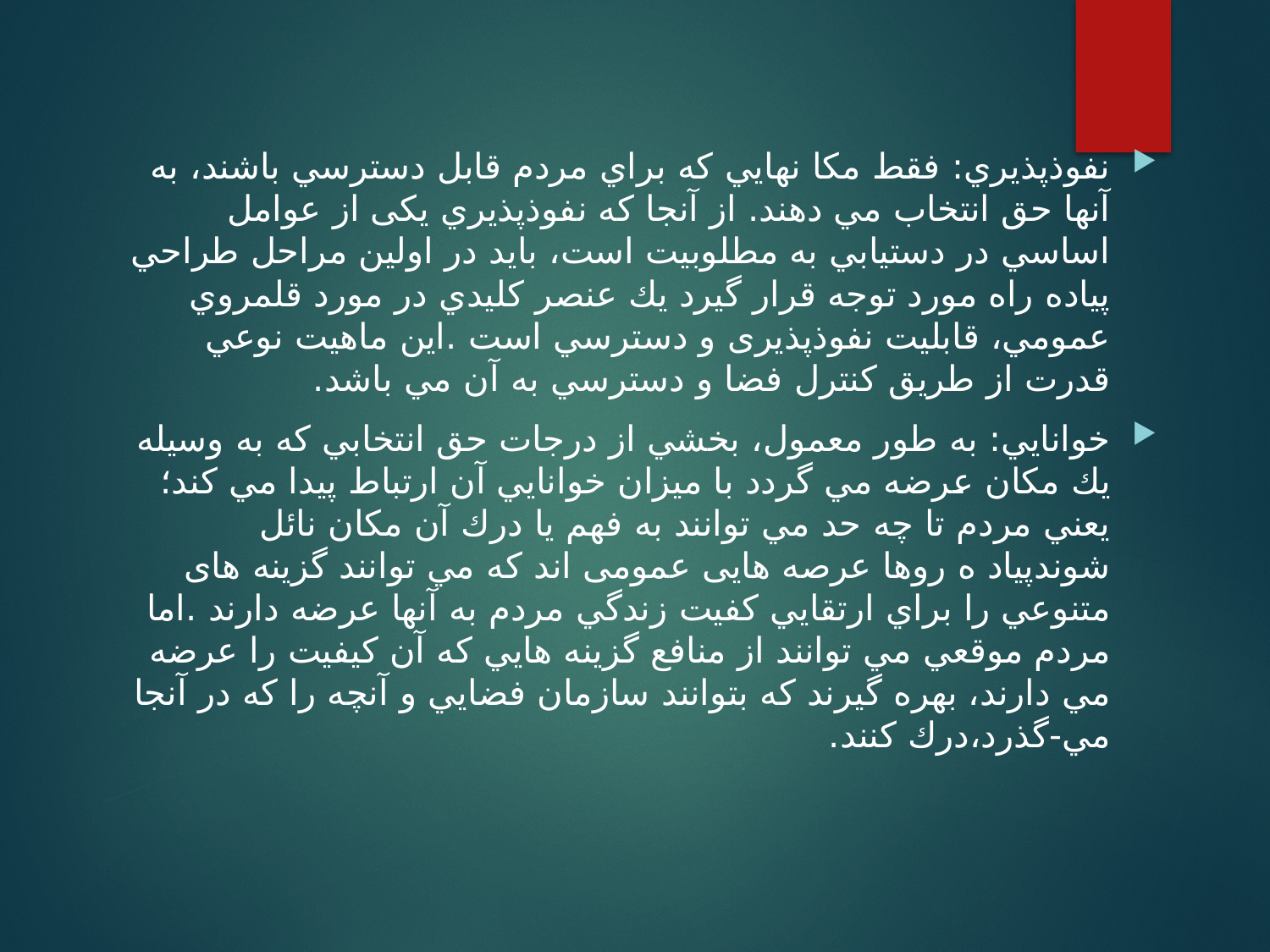

نفوذپذيري: فقط مكا نهايي كه براي مردم قابل دسترسي باشند، به آنها حق انتخاب مي دهند. از آنجا كه نفوذپذيري یکی از عوامل اساسي در دستيابي به مطلوبيت است، بايد در اولين مراحل طراحي پیاده راه مورد توجه قرار گيرد يك عنصر كليدي در مورد قلمروي عمومي، قابليت نفوذپذیری و دسترسي است .اين ماهيت نوعي قدرت از طريق كنترل فضا و دسترسي به آن مي باشد.
خوانايي: به طور معمول، بخشي از درجات حق انتخابي كه به وسيله يك مكان عرضه مي گردد با ميزان خوانايي آن ارتباط پيدا مي کند؛ يعني مردم تا چه حد مي توانند به فهم يا درك آن مكان نائل شوندپیاد ه روها عرصه هایی عمومی اند که مي توانند گزينه های متنوعي را براي ارتقایي كفيت زندگي مردم به آنها عرضه دارند .اما مردم موقعي مي توانند از منافع گزينه هايي كه آن كیفيت را عرضه مي دارند، بهره گيرند كه بتوانند سازمان فضايي و آنچه را كه در آنجا مي-گذرد،درك كنند.